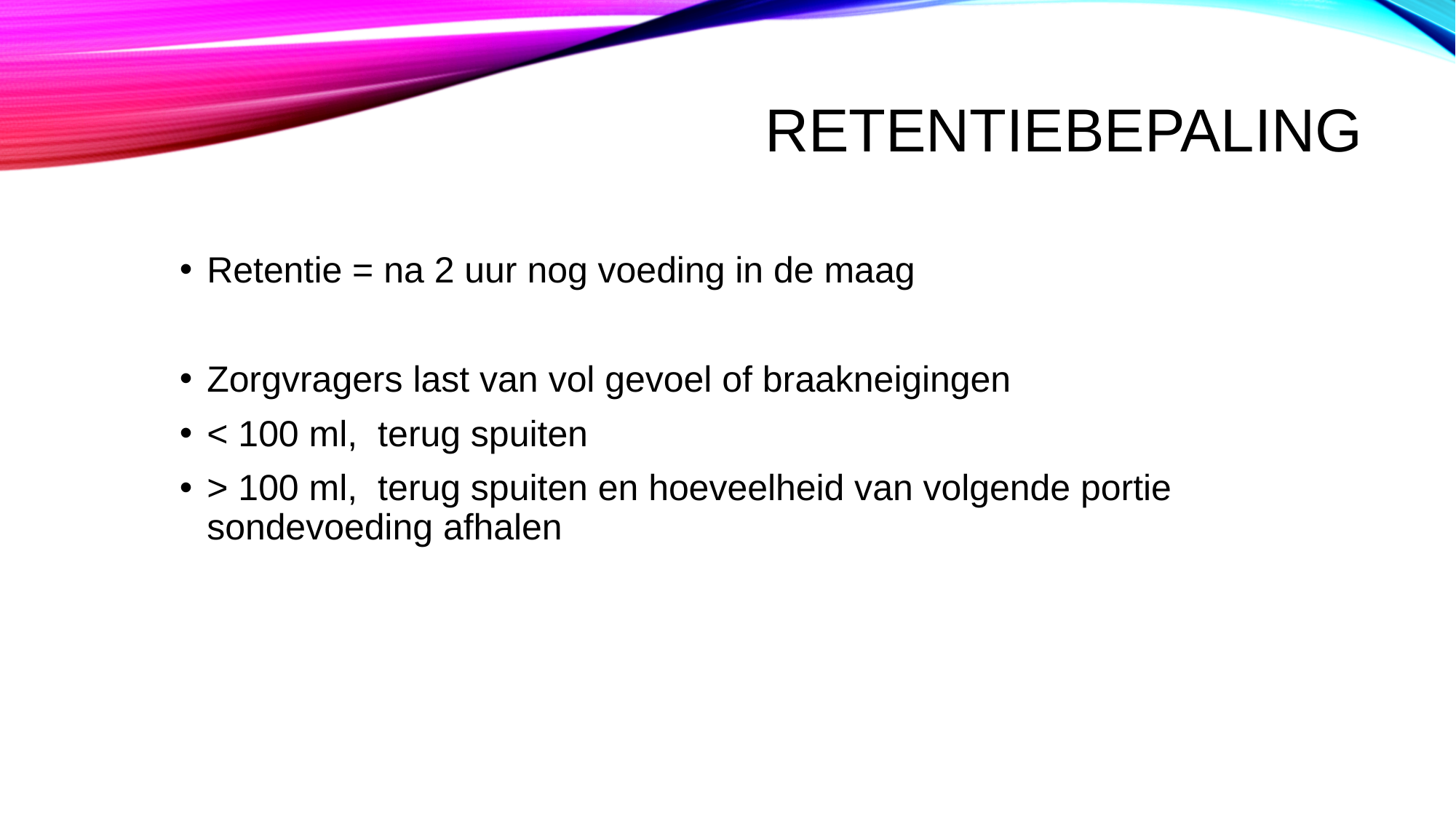

# Retentiebepaling
Retentie = na 2 uur nog voeding in de maag

Zorgvragers last van vol gevoel of braakneigingen
< 100 ml,  terug spuiten
> 100 ml,  terug spuiten en hoeveelheid van volgende portie sondevoeding afhalen